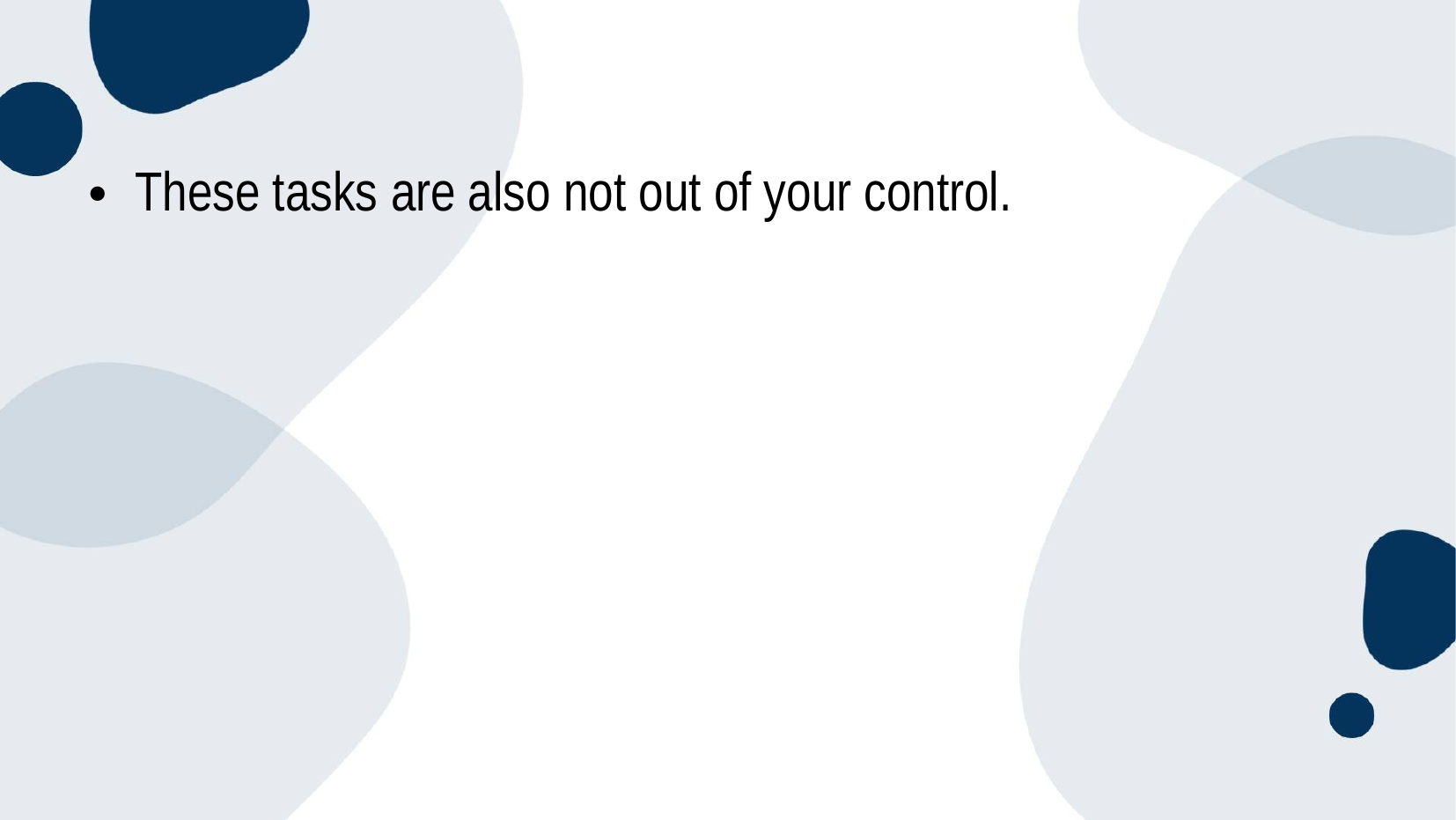

These tasks are also not out of your control.